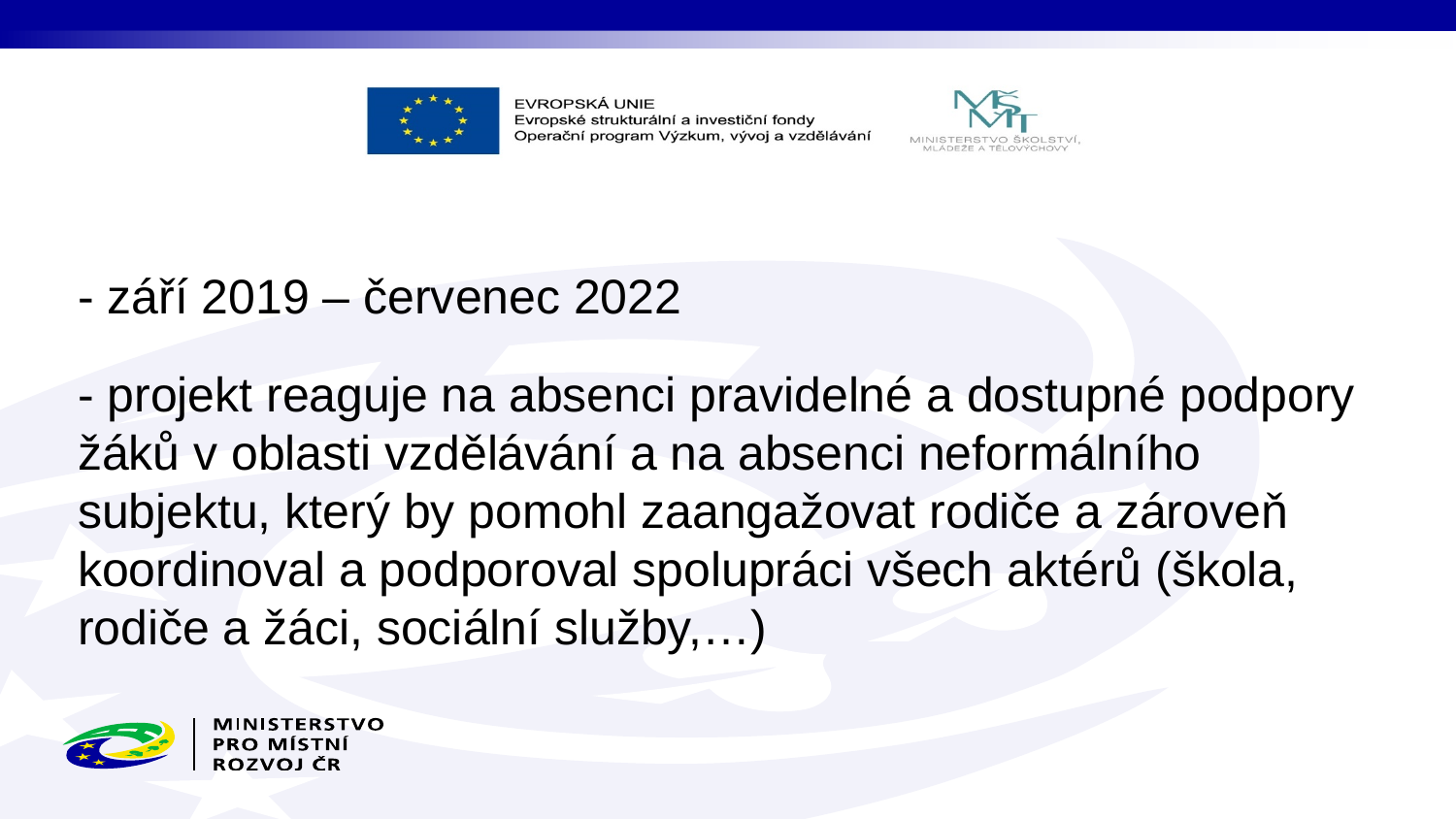

- září 2019 – červenec 2022
- projekt reaguje na absenci pravidelné a dostupné podpory žáků v oblasti vzdělávání a na absenci neformálního subjektu, který by pomohl zaangažovat rodiče a zároveň koordinoval a podporoval spolupráci všech aktérů (škola, rodiče a žáci, sociální služby,…)